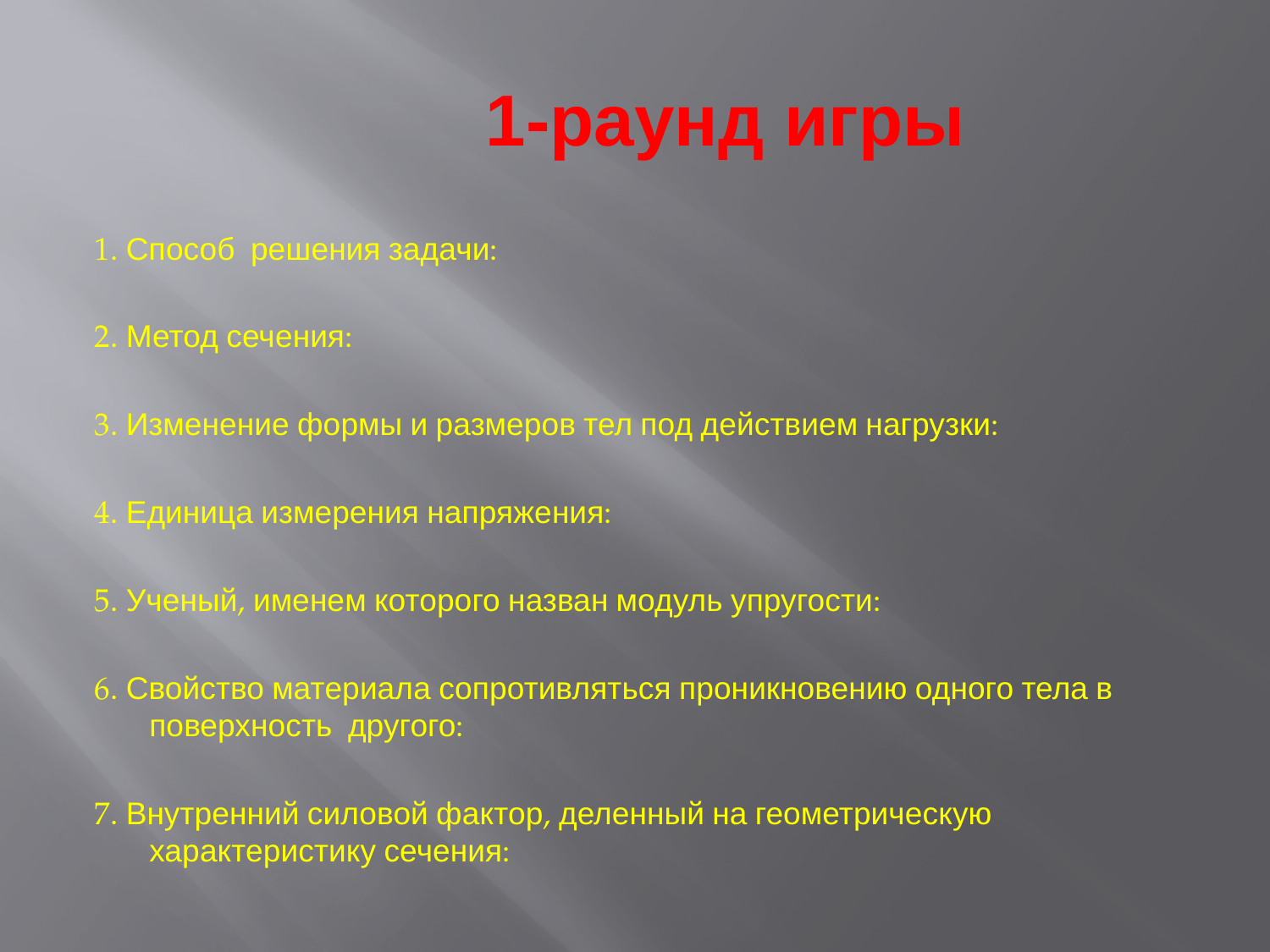

# 1-раунд игры
1. Способ  решения задачи:

2. Метод сечения:

3. Изменение формы и размеров тел под действием нагрузки:

4. Единица измерения напряжения:

5. Ученый, именем которого назван модуль упругости:

6. Свойство материала сопротивляться проникновению одного тела в поверхность  другого:

7. Внутренний силовой фактор, деленный на геометрическую характеристику сечения: